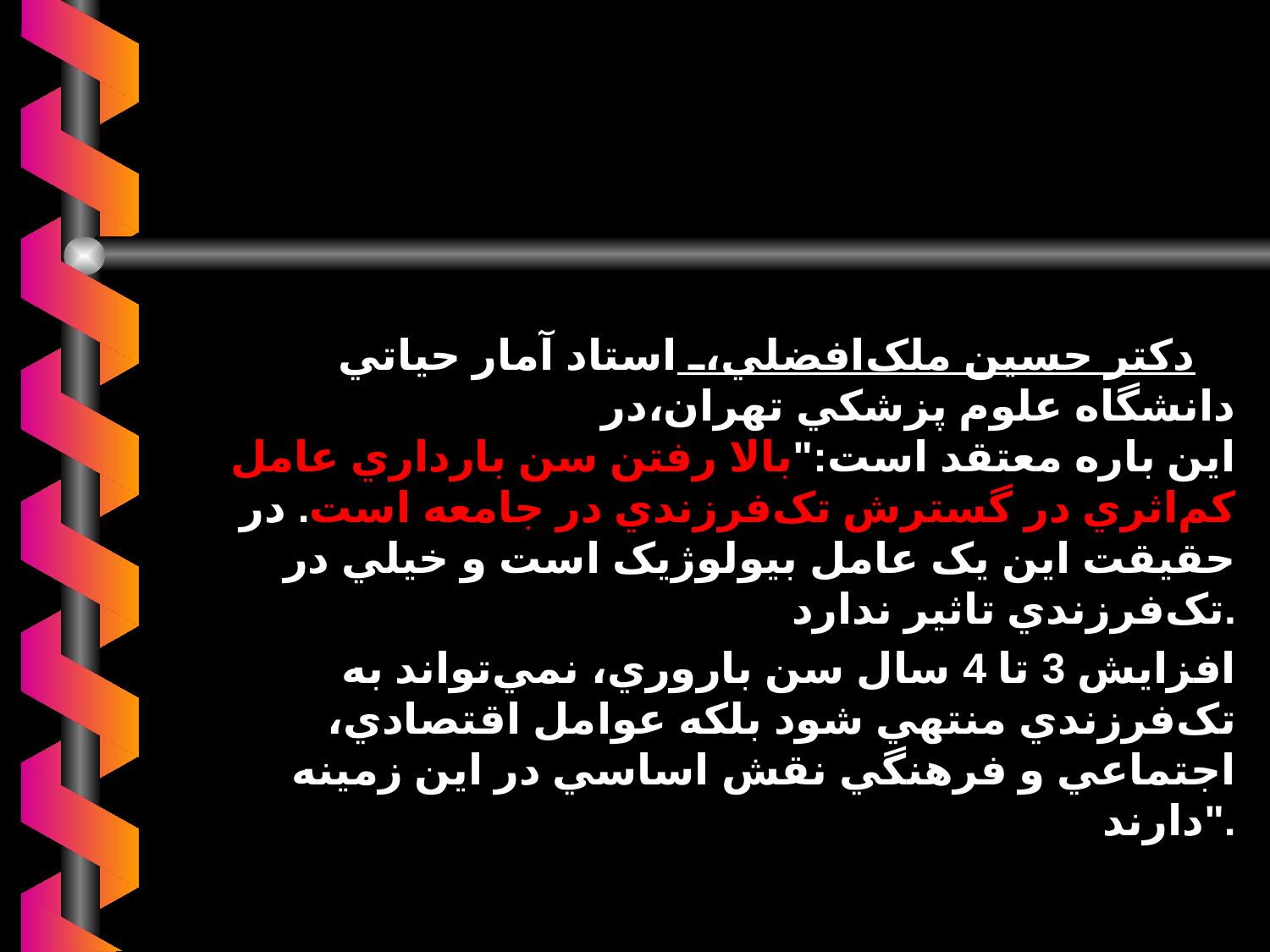

دکتر حسين‌‌ ملک‌افضلي،‌ استاد آمار حياتي دانشگاه علوم پزشکي تهران،در
اين باره معتقد است:"بالا رفتن سن بارداري عامل کم‌اثري در گسترش تک‌فرزندي در جامعه است. در حقيقت اين يک عامل بيولوژيک است و خيلي در تک‌فرزندي تاثير ندارد.
 افزايش 3 تا 4 سال سن باروري، نمي‌تواند به تک‌فرزندي منتهي شود بلکه عوامل اقتصادي، اجتماعي و فرهنگي نقش اساسي در اين زمينه دارند".